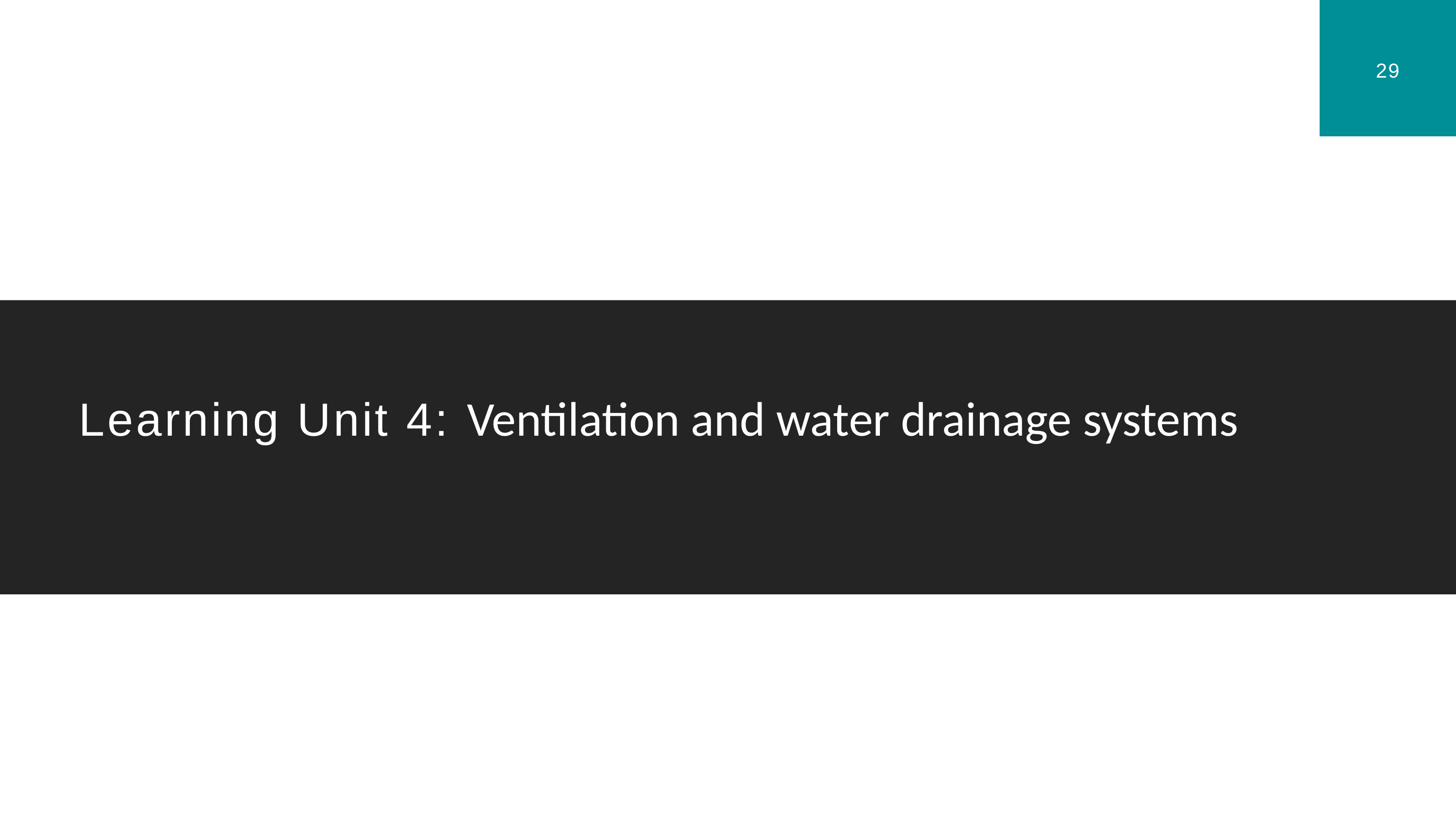

29

Learning Unit 4: Ventilation and water drainage systems